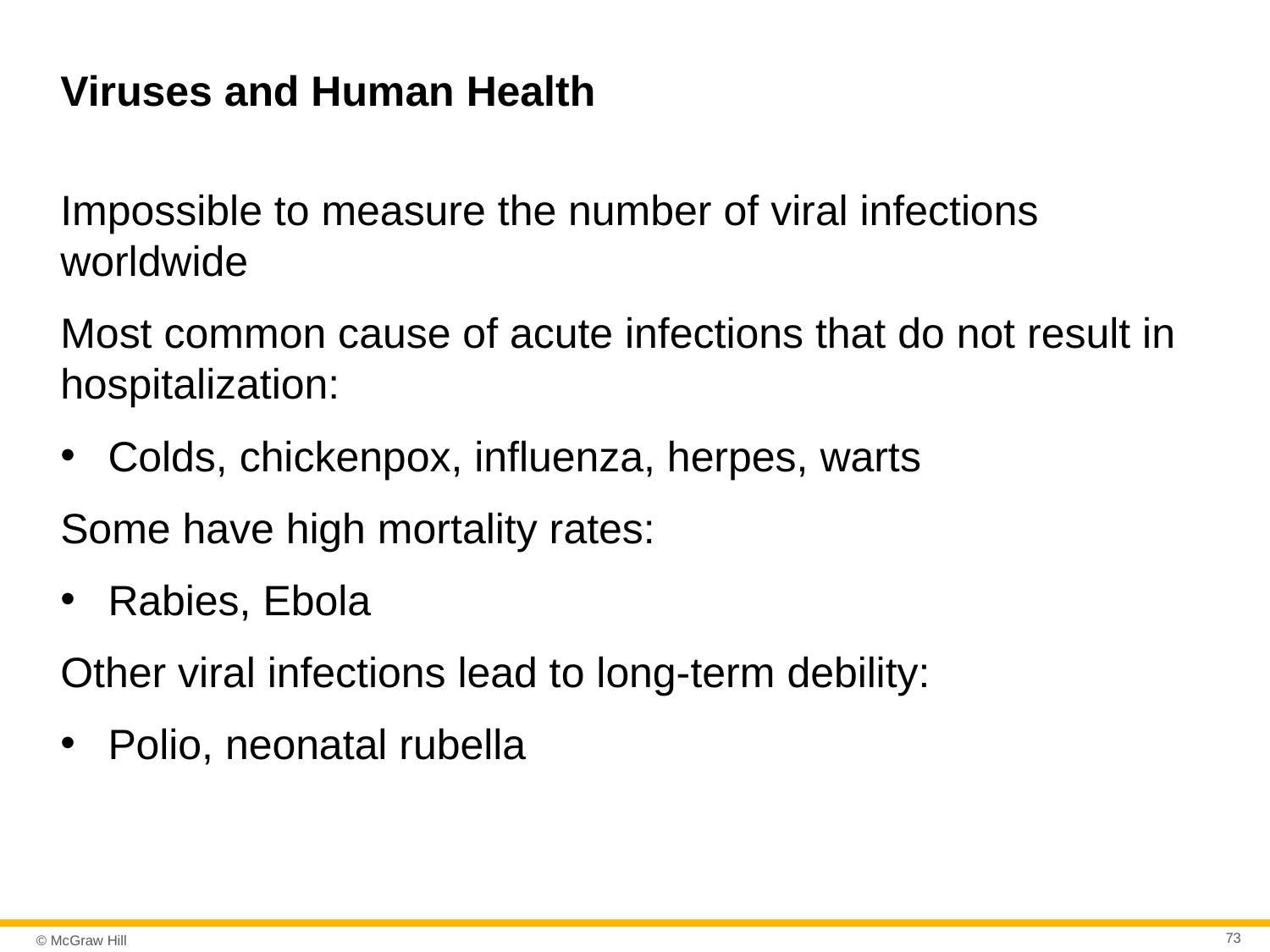

# Viruses and Human Health
Impossible to measure the number of viral infections worldwide
Most common cause of acute infections that do not result in hospitalization:
Colds, chickenpox, influenza, herpes, warts
Some have high mortality rates:
Rabies, Ebola
Other viral infections lead to long-term debility:
Polio, neonatal rubella